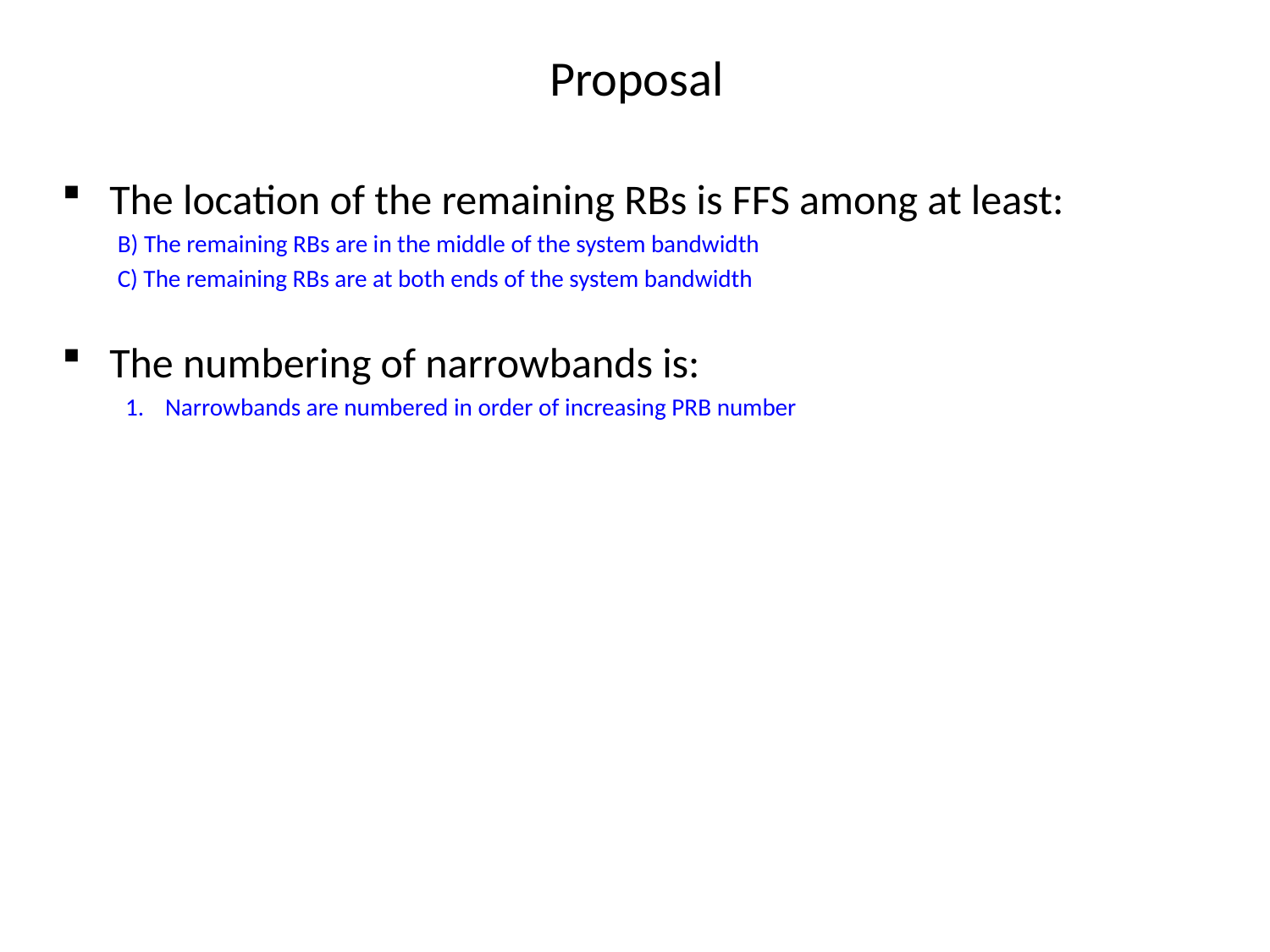

# Proposal
The location of the remaining RBs is FFS among at least:
B) The remaining RBs are in the middle of the system bandwidth
C) The remaining RBs are at both ends of the system bandwidth

The numbering of narrowbands is:
Narrowbands are numbered in order of increasing PRB number